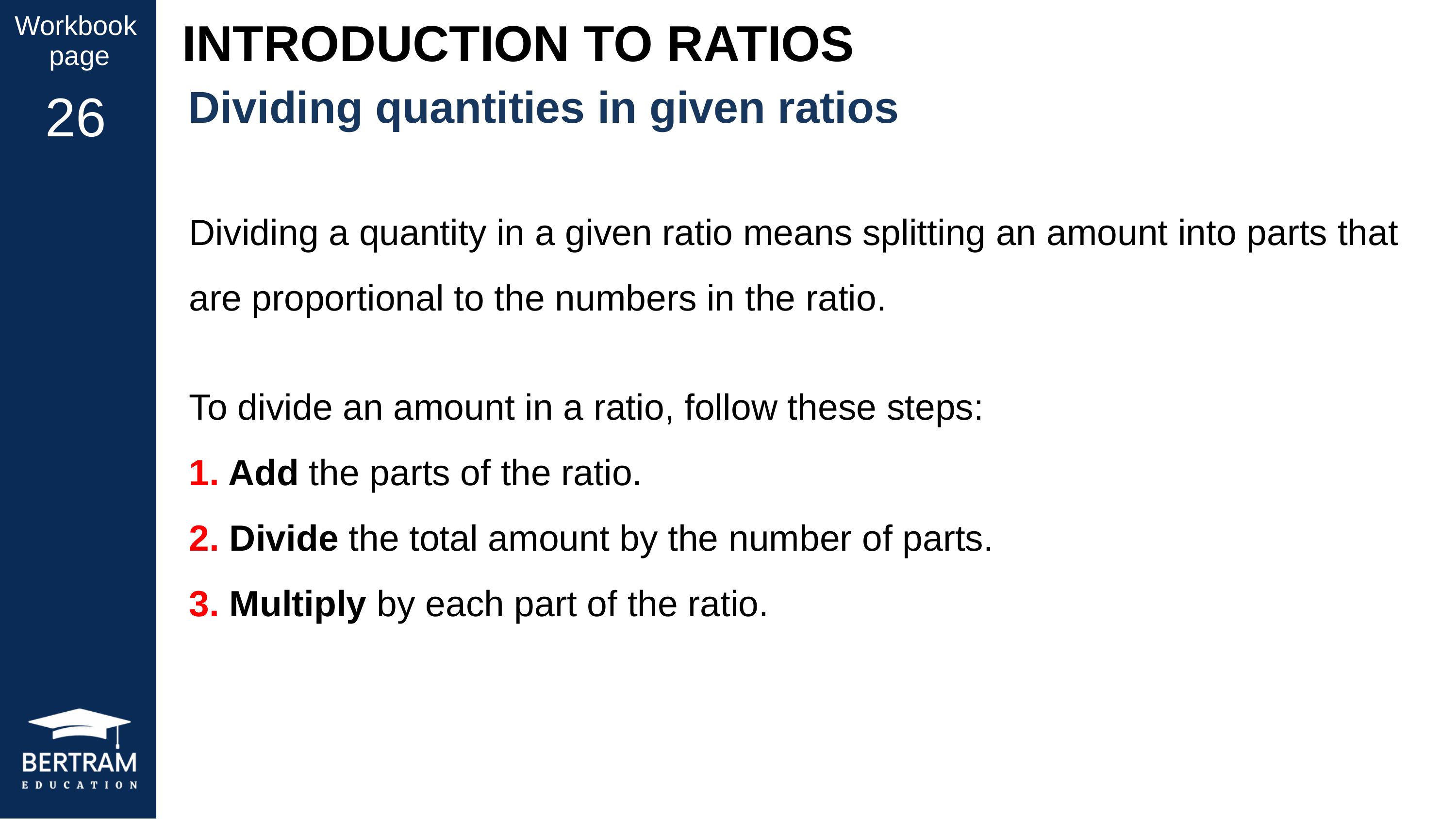

INTRODUCTION TO RATIOS
Workbook
page
Dividing quantities in given ratios
26
Dividing a quantity in a given ratio means splitting an amount into parts that are proportional to the numbers in the ratio.

To divide an amount in a ratio, follow these steps:
1. Add the parts of the ratio.
2. Divide the total amount by the number of parts.
3. Multiply by each part of the ratio.